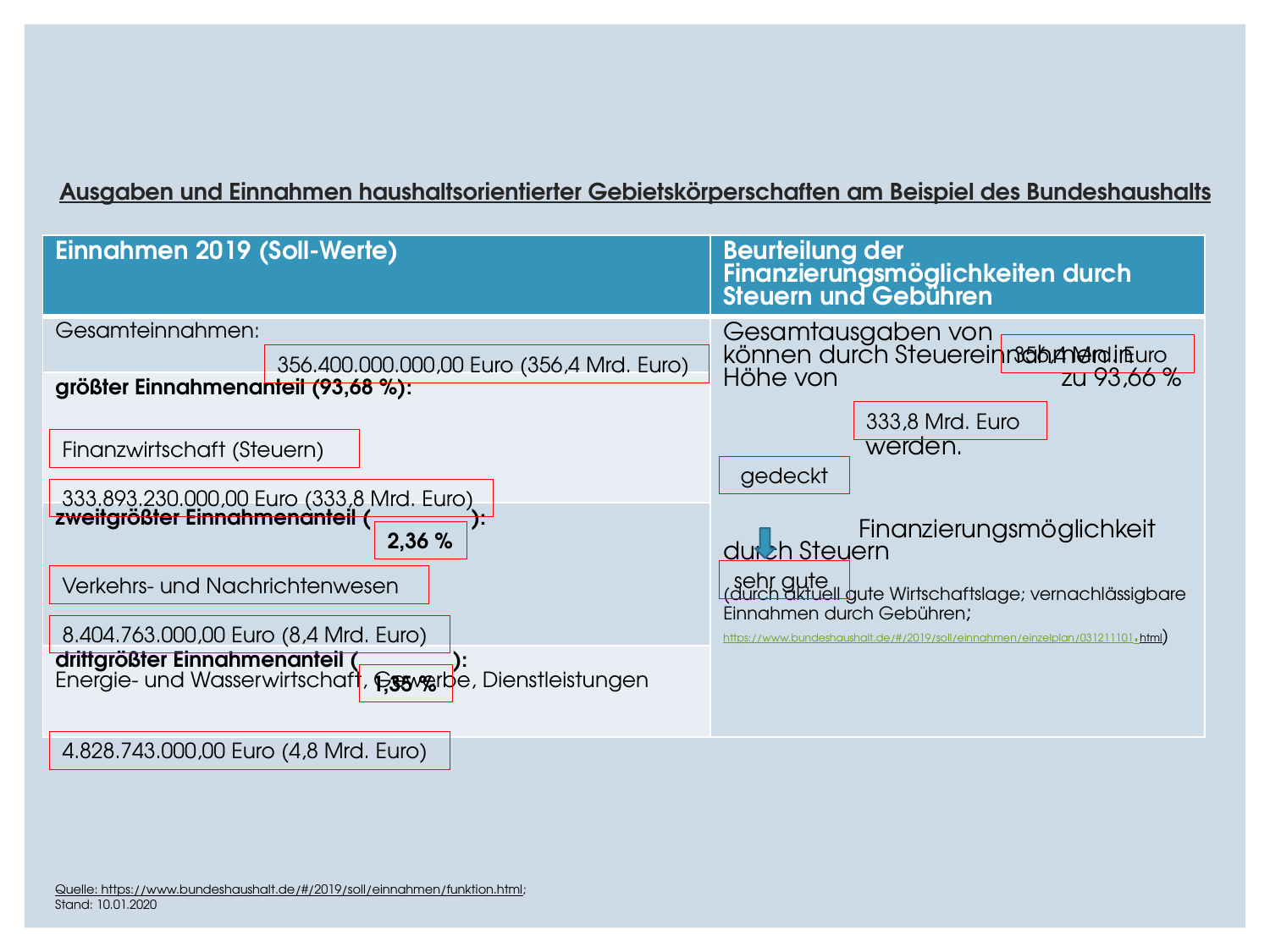

# Ausgaben und Einnahmen haushaltsorientierter Gebietskörperschaften am Beispiel des Bundeshaushalts
| Einnahmen 2019 (Soll-Werte) | Beurteilung der Finanzierungsmöglichkeiten durch Steuern und Gebühren |
| --- | --- |
| Gesamteinnahmen: | Gesamtausgaben von können durch Steuereinnahmen in Höhe von zu 93,66 % werden. Finanzierungsmöglichkeit durch Steuern (durch aktuell gute Wirtschaftslage; vernachlässigbare Einnahmen durch Gebühren; https://www.bundeshaushalt.de/#/2019/soll/einnahmen/einzelplan/031211101.html) |
| größter Einnahmenanteil (93,68 %): |  |
| zweitgrößter Einnahmenanteil ( ): |  |
| drittgrößter Einnahmenanteil ( ): Energie- und Wasserwirtschaft, Gewerbe, Dienstleistungen |  |
356,4 Mrd. Euro
356.400.000.000,00 Euro (356,4 Mrd. Euro)
333,8 Mrd. Euro
Finanzwirtschaft (Steuern)
gedeckt
333.893.230.000,00 Euro (333,8 Mrd. Euro)
2,36 %

sehr gute
Verkehrs- und Nachrichtenwesen
8.404.763.000,00 Euro (8,4 Mrd. Euro)
1,35 %
4.828.743.000,00 Euro (4,8 Mrd. Euro)
Quelle: https://www.bundeshaushalt.de/#/2019/soll/einnahmen/funktion.html;
Stand: 10.01.2020